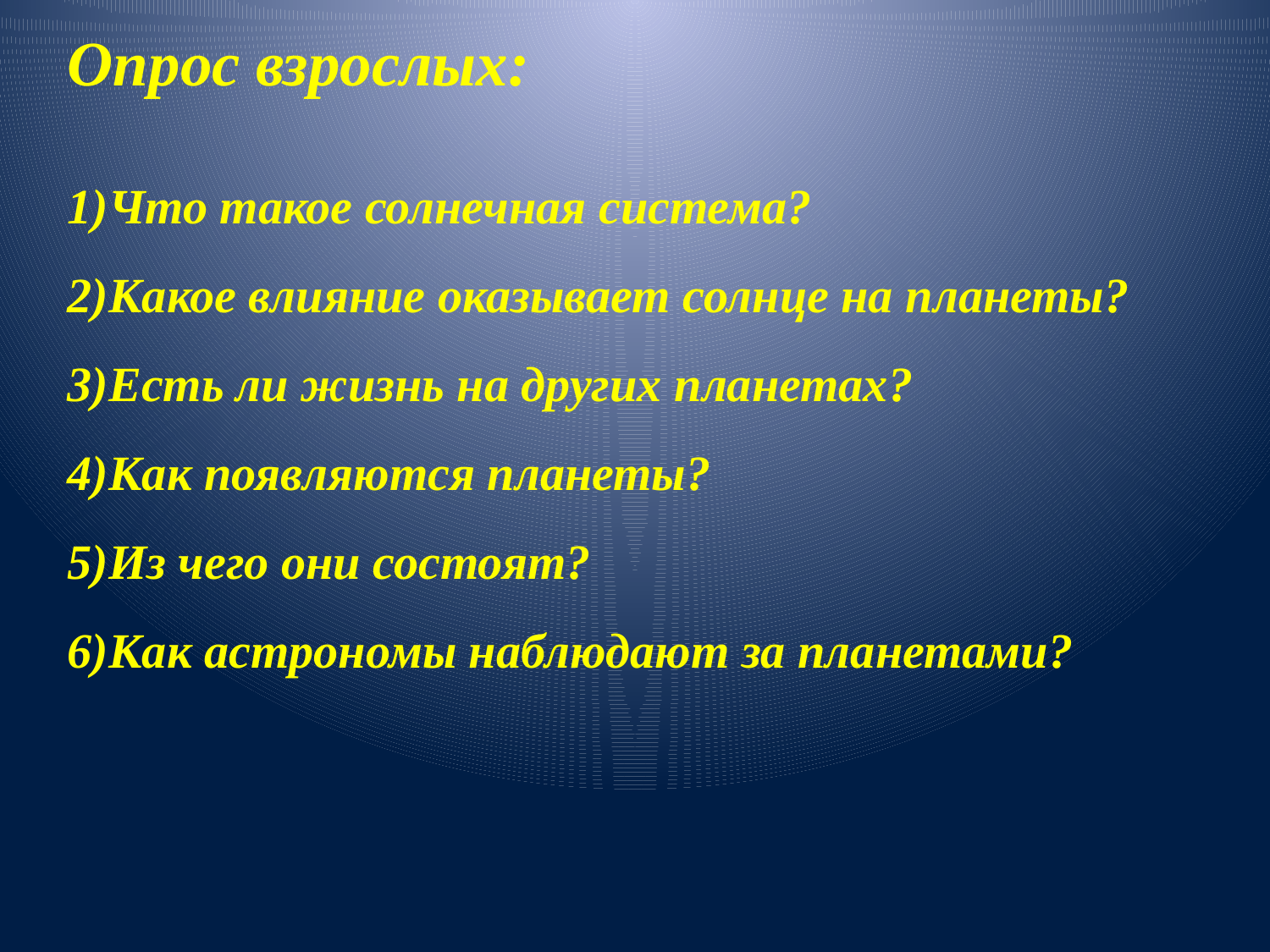

Опрос взрослых:

1)Что такое солнечная система?
2)Какое влияние оказывает солнце на планеты?
3)Есть ли жизнь на других планетах?
4)Как появляются планеты?
5)Из чего они состоят?
6)Как астрономы наблюдают за планетами?